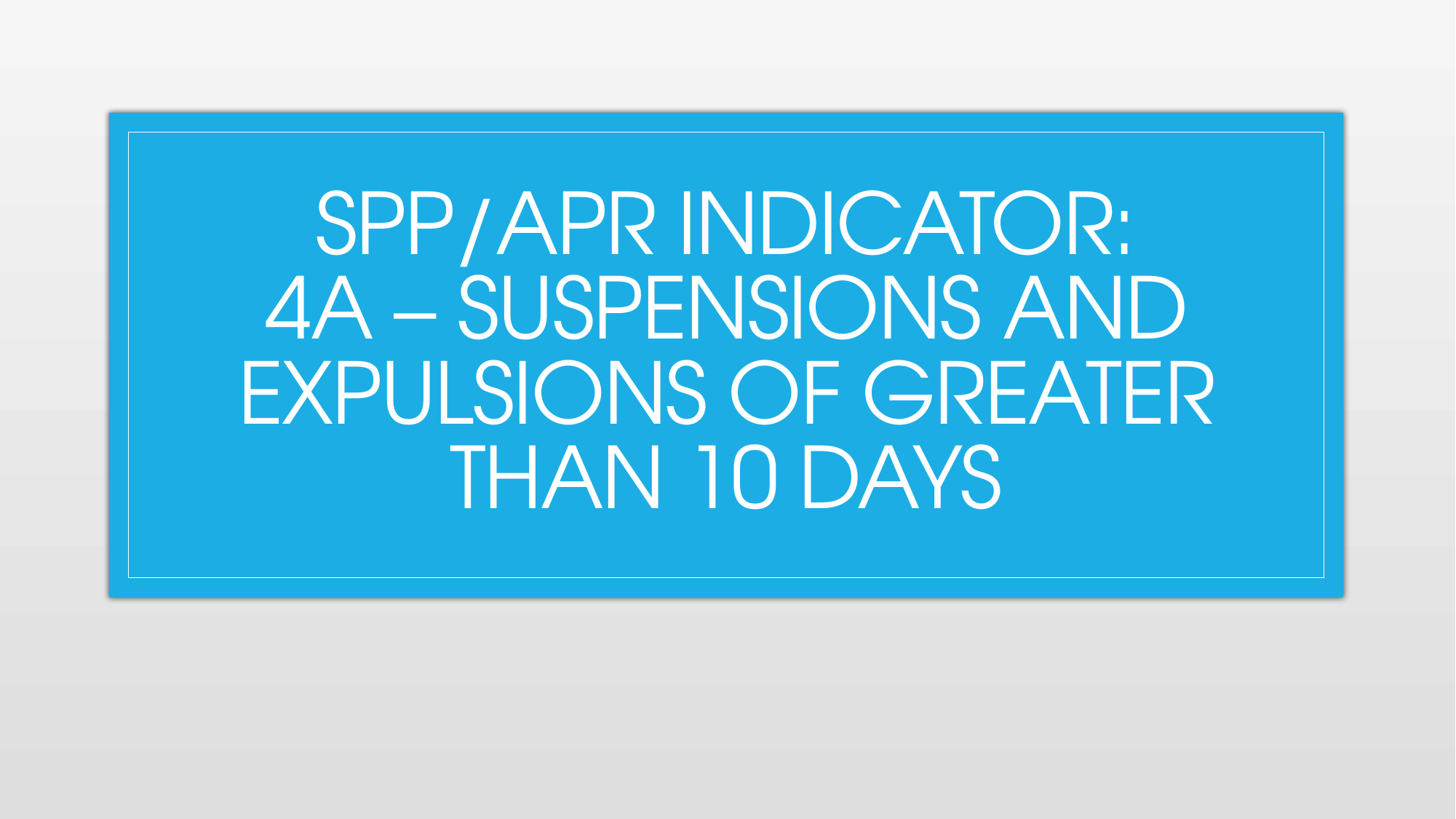

# SPP/APR Indicator: 4a – suspensions and expulsions of greater than 10 days